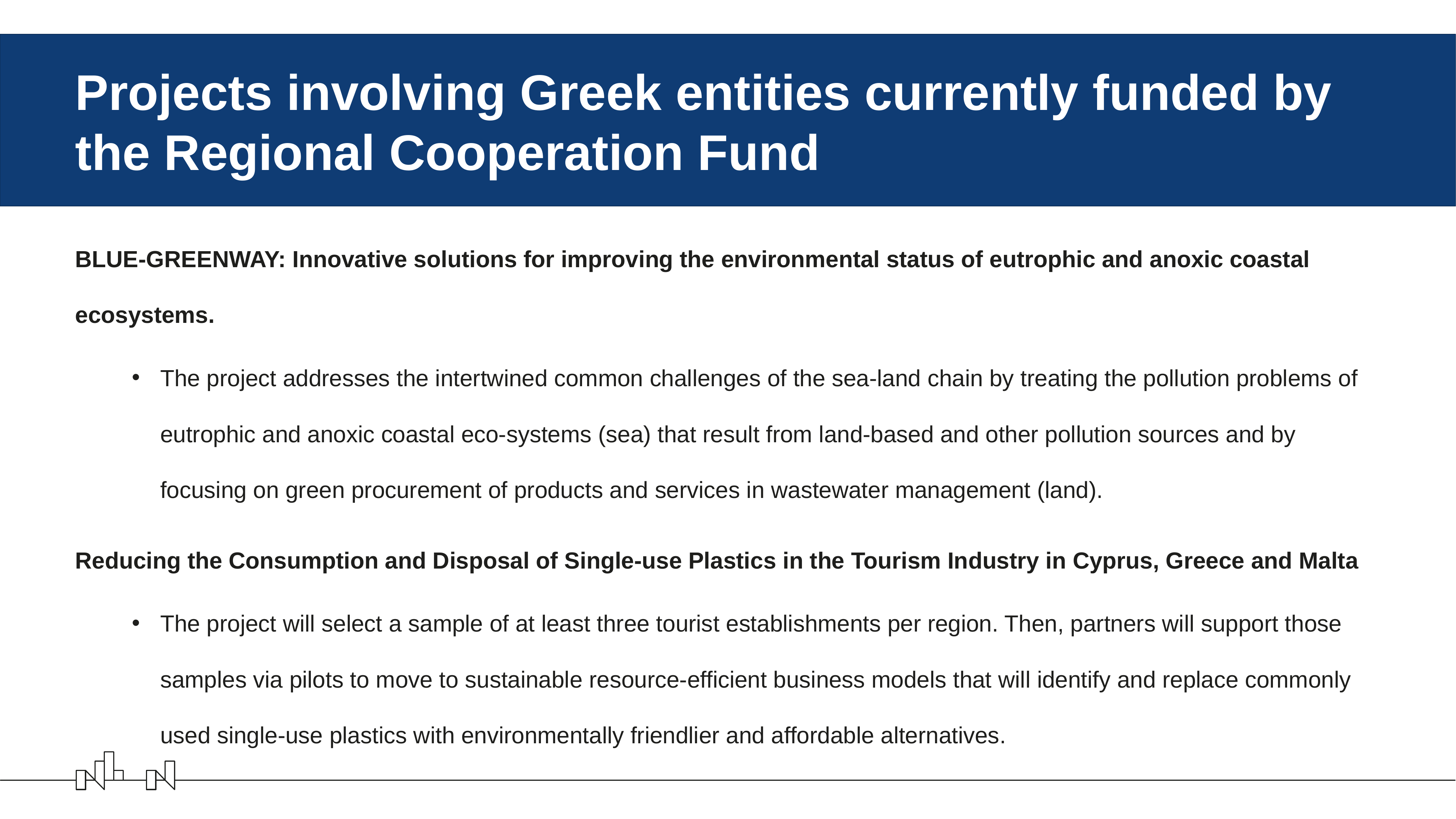

Projects involving Greek entities currently funded by the Regional Cooperation Fund
BLUE-GREENWAY: Innovative solutions for improving the environmental status of eutrophic and anoxic coastal ecosystems.
The project addresses the intertwined common challenges of the sea-land chain by treating the pollution problems of eutrophic and anoxic coastal eco-systems (sea) that result from land-based and other pollution sources and by focusing on green procurement of products and services in wastewater management (land).
Reducing the Consumption and Disposal of Single-use Plastics in the Tourism Industry in Cyprus, Greece and Malta
The project will select a sample of at least three tourist establishments per region. Then, partners will support those samples via pilots to move to sustainable resource-efficient business models that will identify and replace commonly used single-use plastics with environmentally friendlier and affordable alternatives.